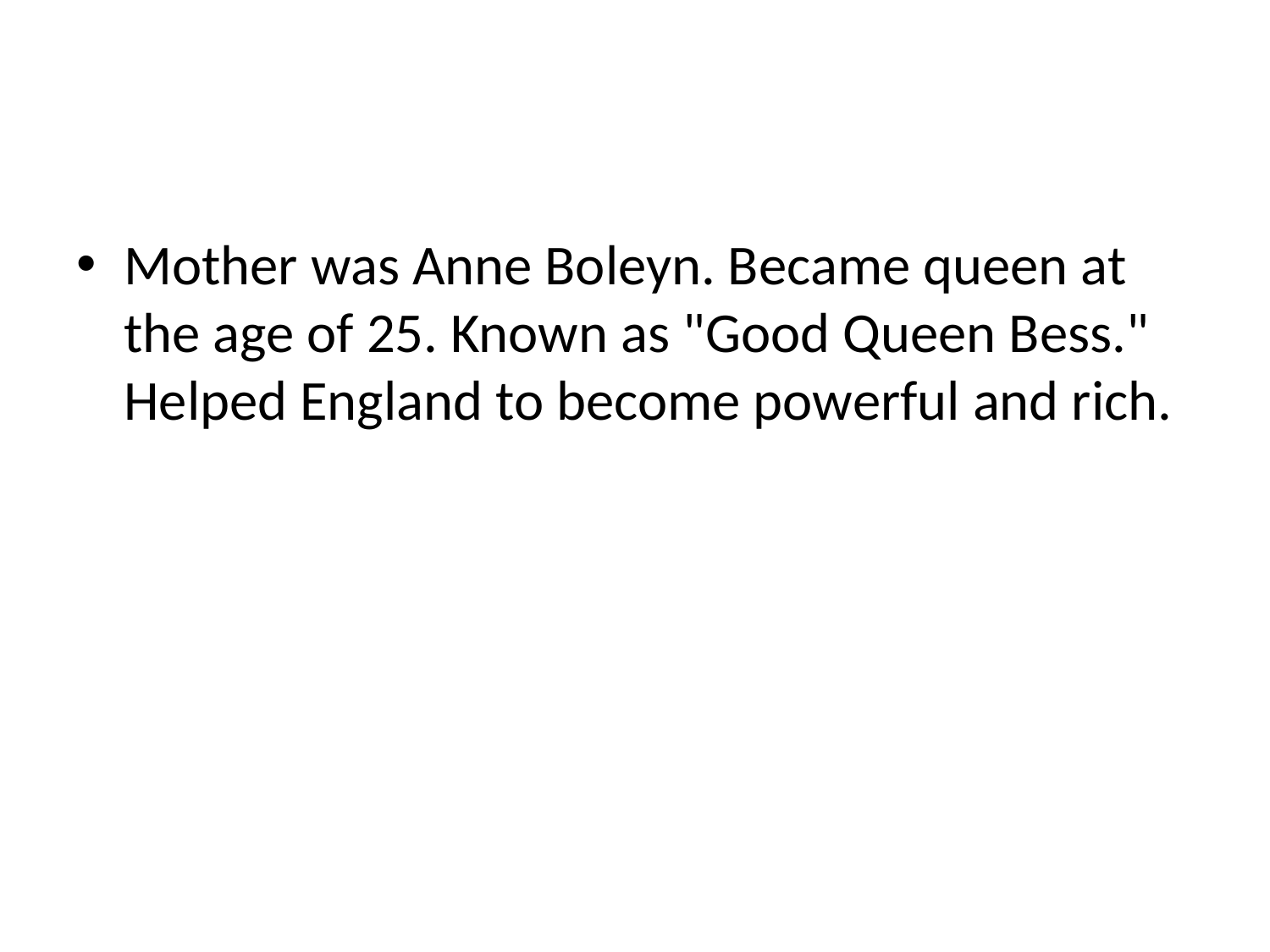

#
Mother was Anne Boleyn. Became queen at the age of 25. Known as "Good Queen Bess." Helped England to become powerful and rich.